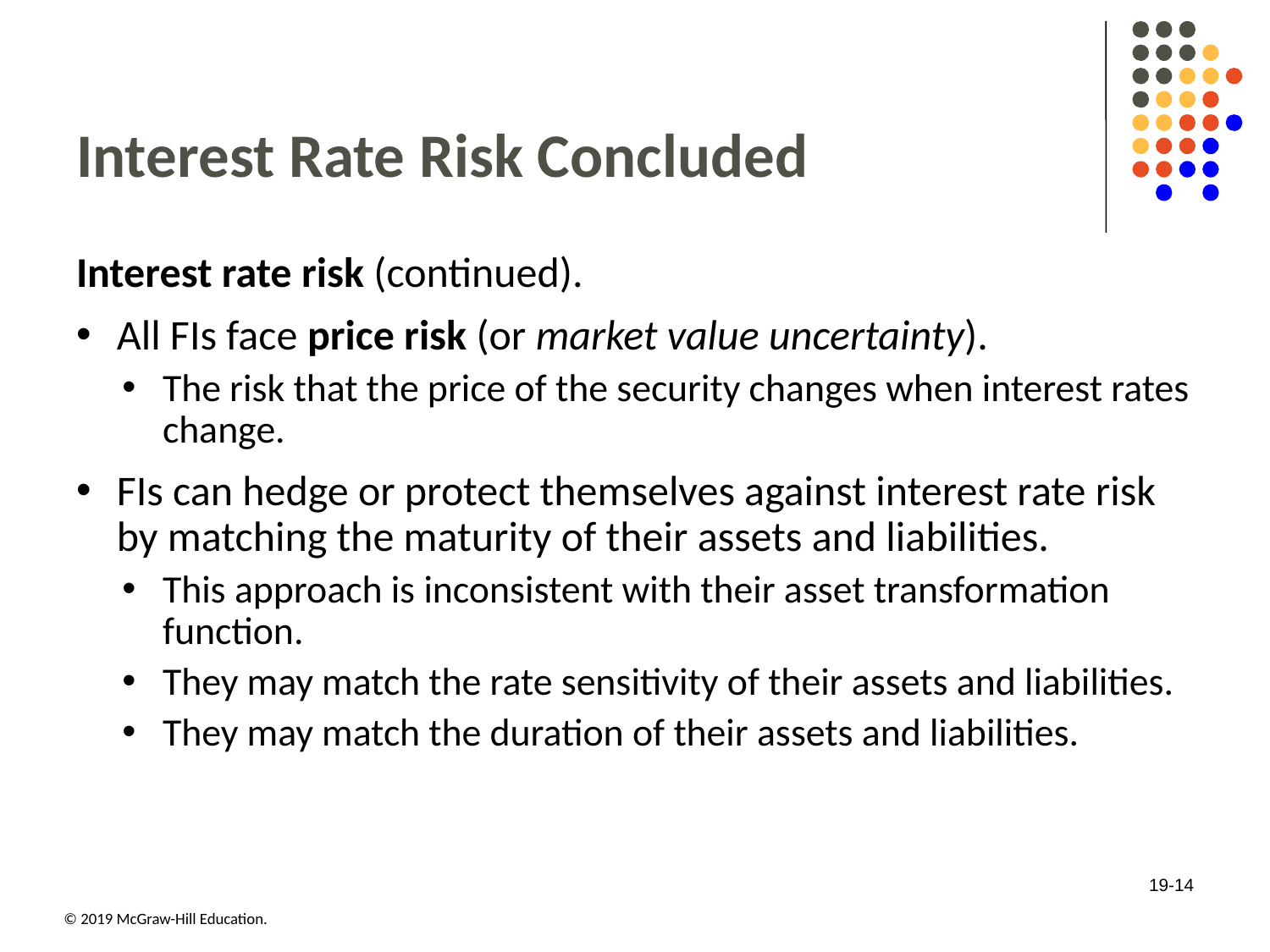

# Interest Rate Risk Concluded
Interest rate risk (continued).
All FIs face price risk (or market value uncertainty).
The risk that the price of the security changes when interest rates change.
FIs can hedge or protect themselves against interest rate risk by matching the maturity of their assets and liabilities.
This approach is inconsistent with their asset transformation function.
They may match the rate sensitivity of their assets and liabilities.
They may match the duration of their assets and liabilities.
19-14